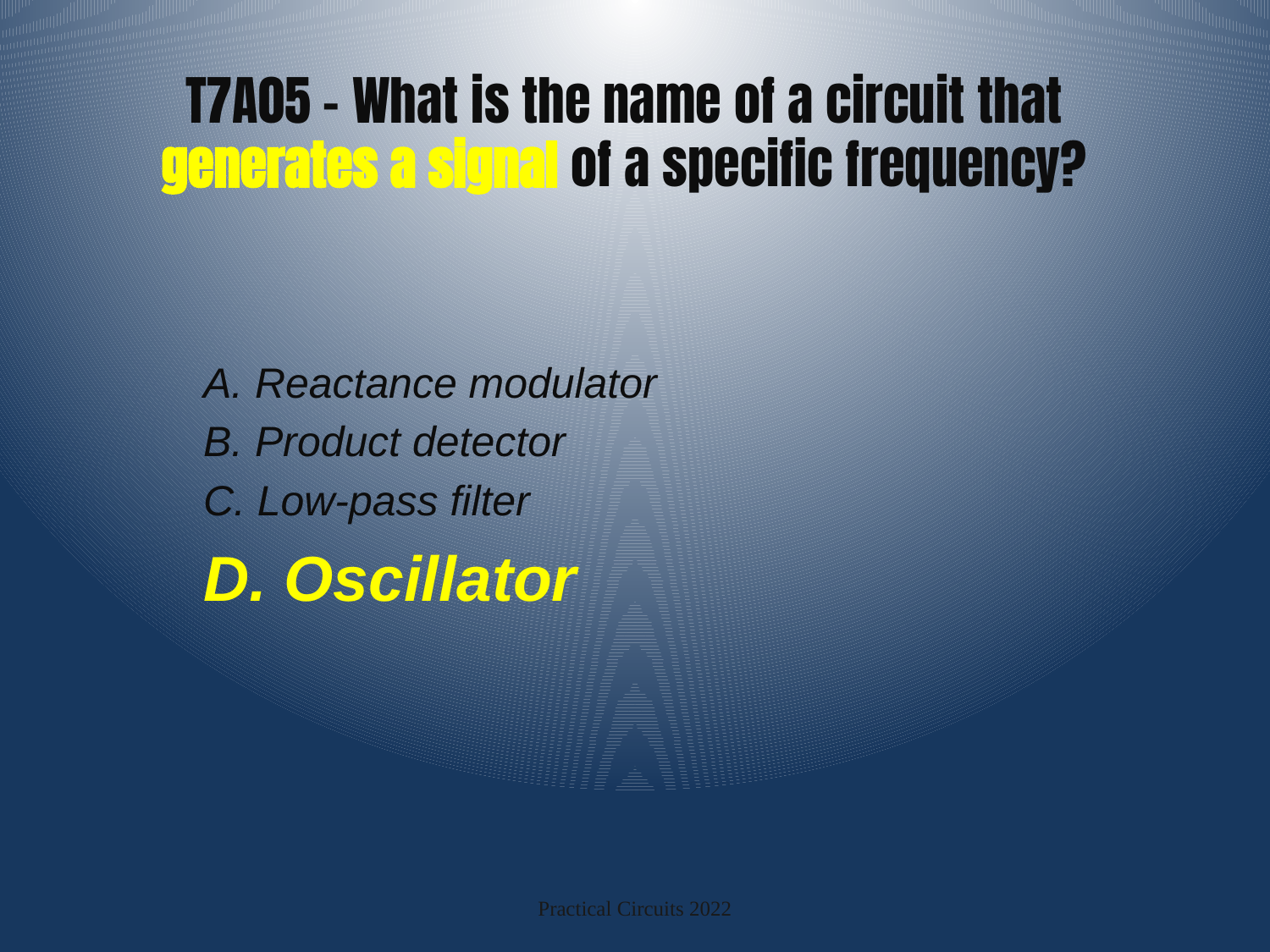

# T7A05 - What is the name of a circuit that generates a signal of a specific frequency?
A. Reactance modulator
B. Product detector
C. Low-pass filter
D. Oscillator

Practical Circuits 2022